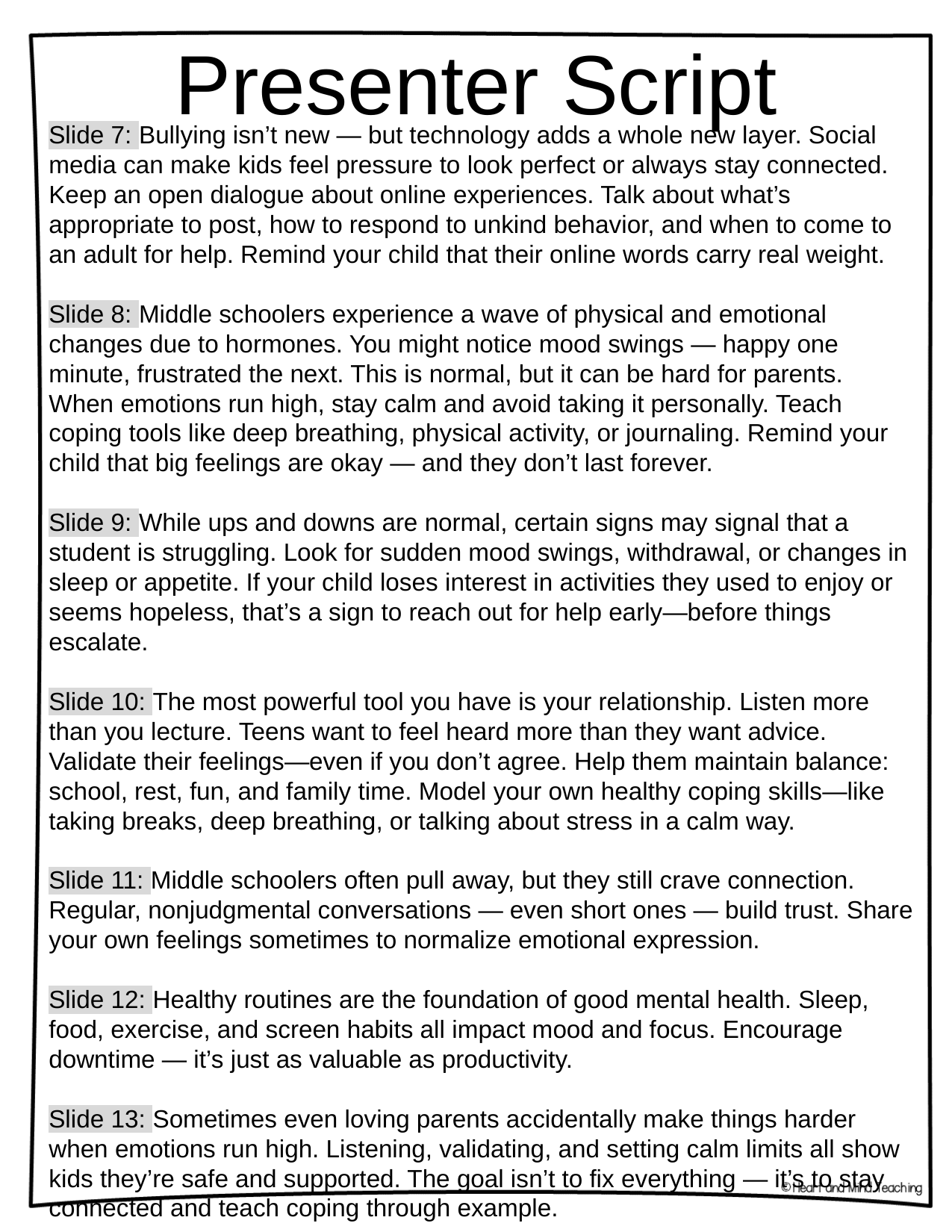

Presenter Script
Slide 7: Bullying isn’t new — but technology adds a whole new layer. Social media can make kids feel pressure to look perfect or always stay connected. Keep an open dialogue about online experiences. Talk about what’s appropriate to post, how to respond to unkind behavior, and when to come to an adult for help. Remind your child that their online words carry real weight.

Slide 8: Middle schoolers experience a wave of physical and emotional changes due to hormones. You might notice mood swings — happy one minute, frustrated the next. This is normal, but it can be hard for parents. When emotions run high, stay calm and avoid taking it personally. Teach coping tools like deep breathing, physical activity, or journaling. Remind your child that big feelings are okay — and they don’t last forever.

Slide 9: While ups and downs are normal, certain signs may signal that a student is struggling. Look for sudden mood swings, withdrawal, or changes in sleep or appetite. If your child loses interest in activities they used to enjoy or seems hopeless, that’s a sign to reach out for help early—before things escalate.

Slide 10: The most powerful tool you have is your relationship. Listen more than you lecture. Teens want to feel heard more than they want advice. Validate their feelings—even if you don’t agree. Help them maintain balance: school, rest, fun, and family time. Model your own healthy coping skills—like taking breaks, deep breathing, or talking about stress in a calm way.

Slide 11: Middle schoolers often pull away, but they still crave connection. Regular, nonjudgmental conversations — even short ones — build trust. Share your own feelings sometimes to normalize emotional expression.

Slide 12: Healthy routines are the foundation of good mental health. Sleep, food, exercise, and screen habits all impact mood and focus. Encourage downtime — it’s just as valuable as productivity.

Slide 13: Sometimes even loving parents accidentally make things harder when emotions run high. Listening, validating, and setting calm limits all show kids they’re safe and supported. The goal isn’t to fix everything — it’s to stay connected and teach coping through example.